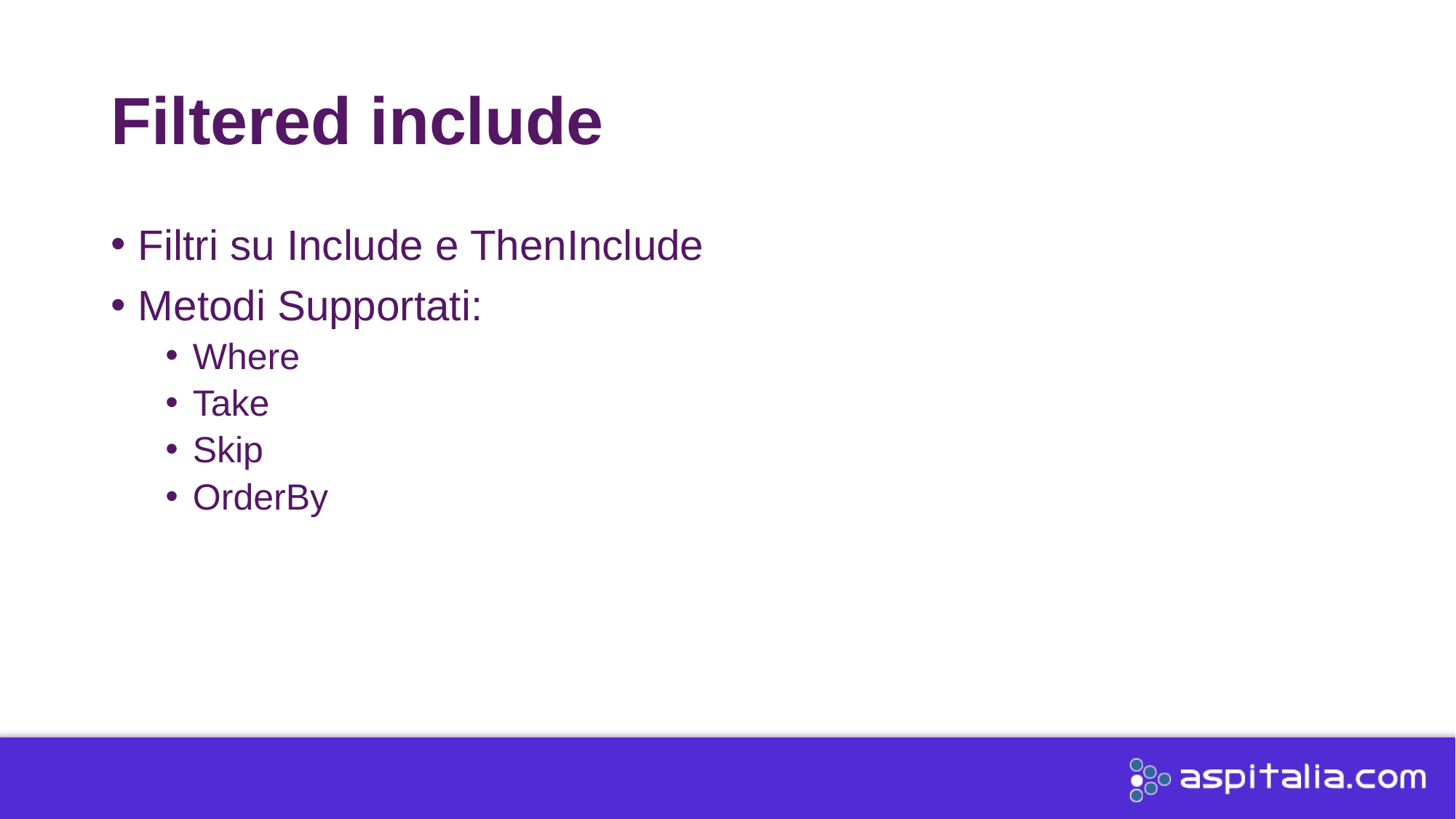

# Filtered include
Filtri su Include e ThenInclude
Metodi Supportati:
Where
Take
Skip
OrderBy